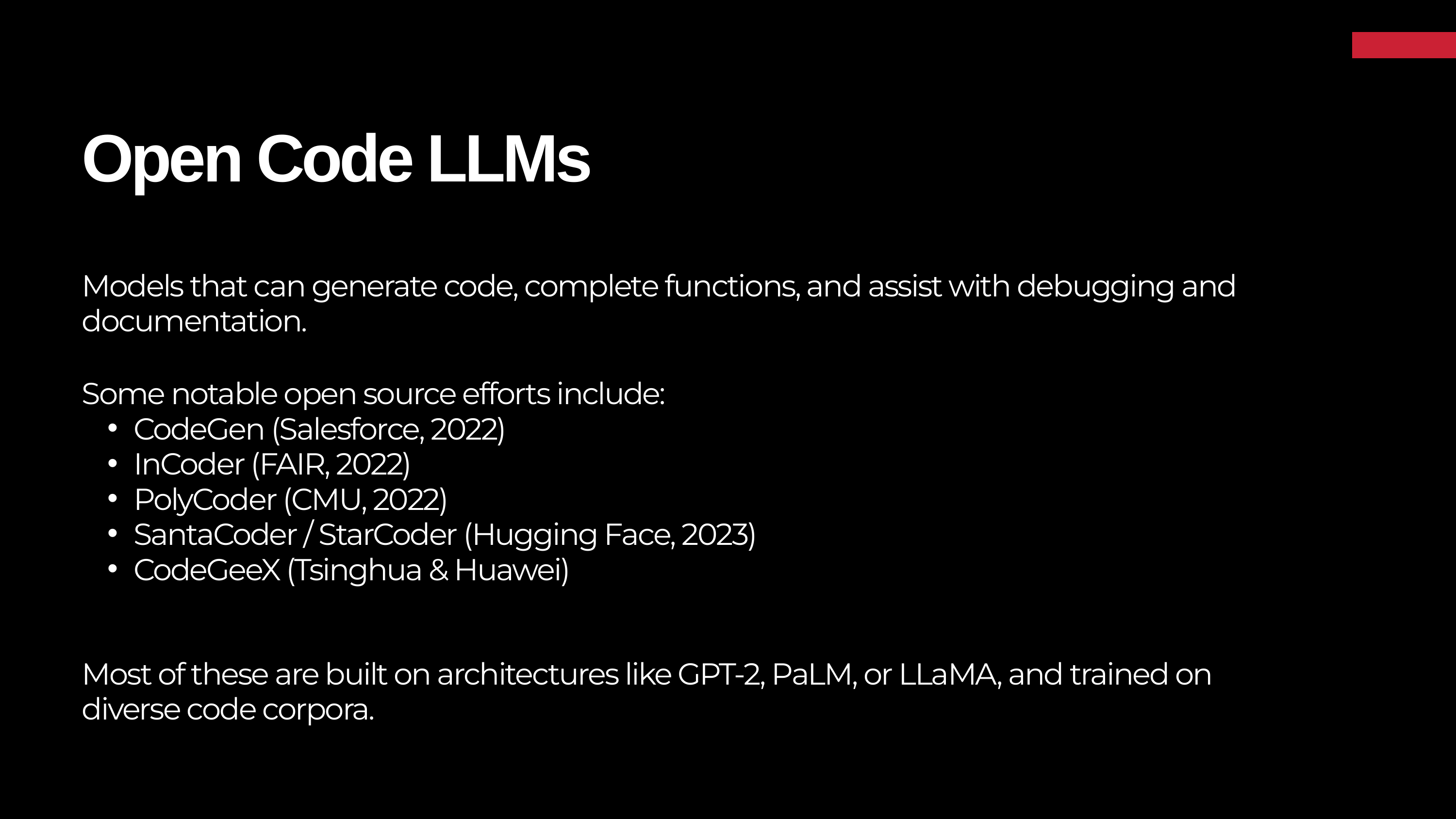

Open Code LLMs
Models that can generate code, complete functions, and assist with debugging and documentation.
Some notable open source efforts include:
CodeGen (Salesforce, 2022)
InCoder (FAIR, 2022)
PolyCoder (CMU, 2022)
SantaCoder / StarCoder (Hugging Face, 2023)
CodeGeeX (Tsinghua & Huawei)

Most of these are built on architectures like GPT-2, PaLM, or LLaMA, and trained on diverse code corpora.